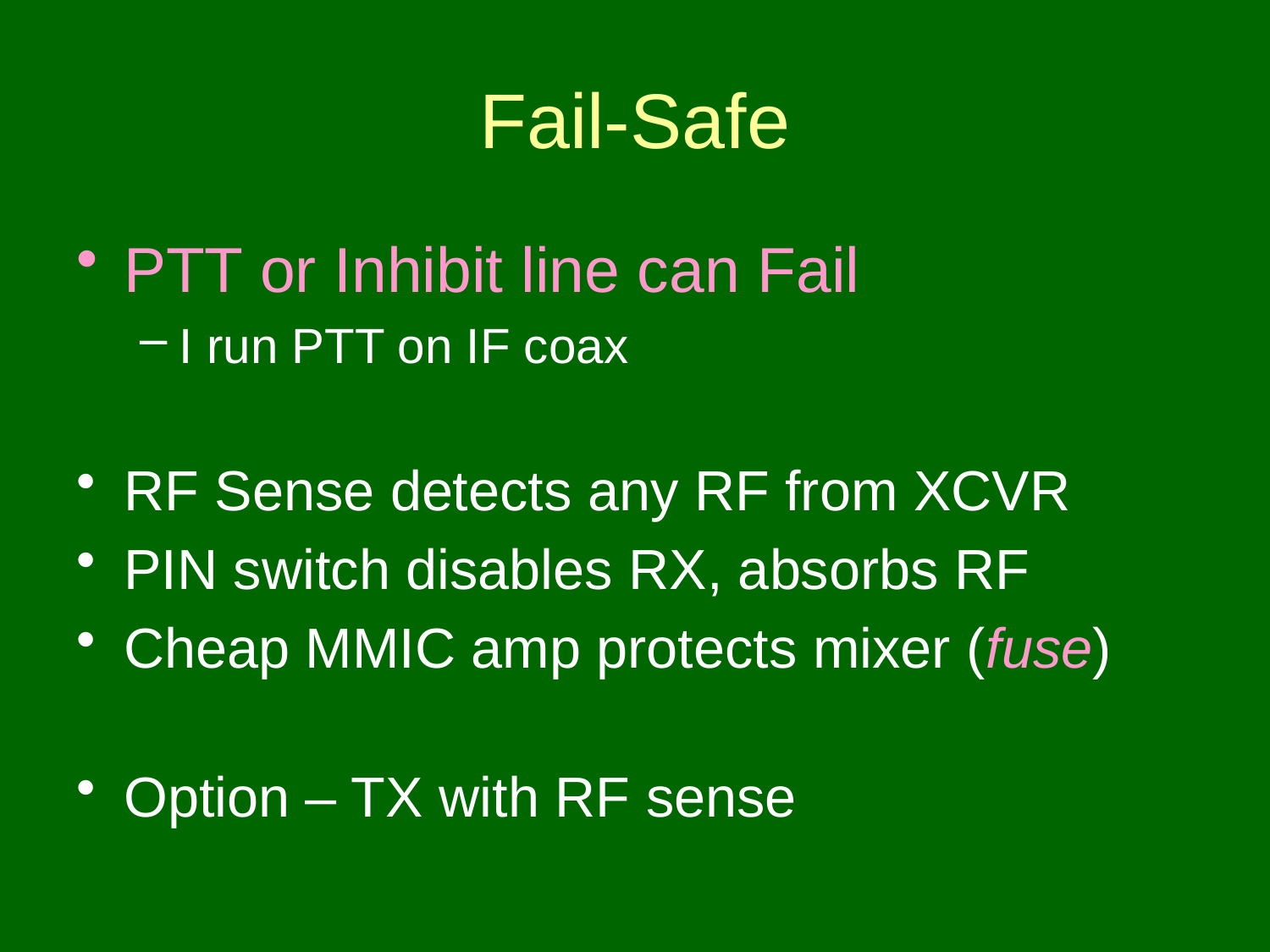

# Fail-Safe
PTT or Inhibit line can Fail
I run PTT on IF coax

RF Sense detects any RF from XCVR
PIN switch disables RX, absorbs RF
Cheap MMIC amp protects mixer (fuse)

Option – TX with RF sense